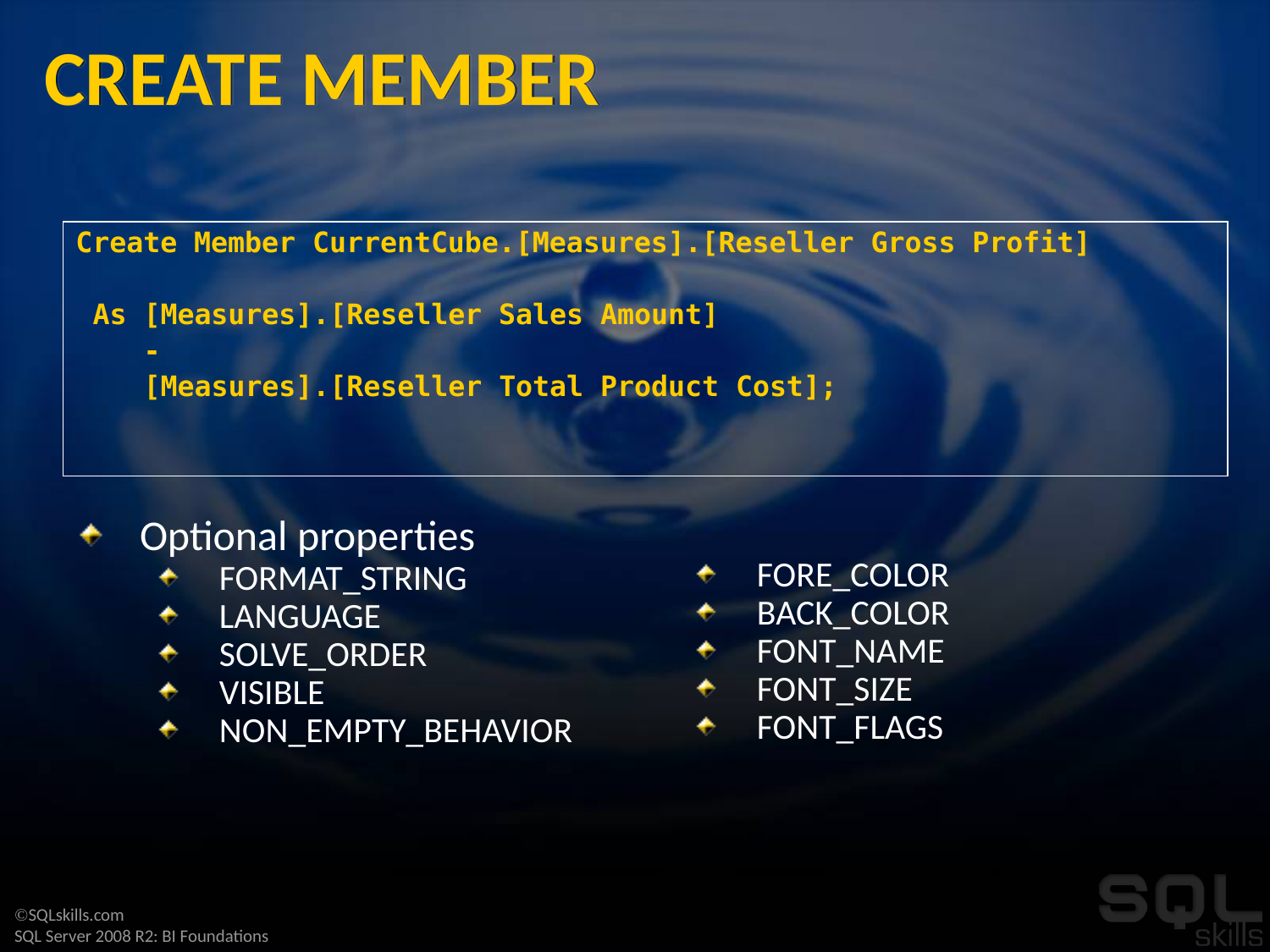

# CREATE MEMBER
Create Member CurrentCube.[Measures].[Reseller Gross Profit]

 As [Measures].[Reseller Sales Amount]
    -
    [Measures].[Reseller Total Product Cost];
Optional properties
FORMAT_STRING
LANGUAGE
SOLVE_ORDER
VISIBLE
NON_EMPTY_BEHAVIOR

FORE_COLOR
BACK_COLOR
FONT_NAME
FONT_SIZE
FONT_FLAGS